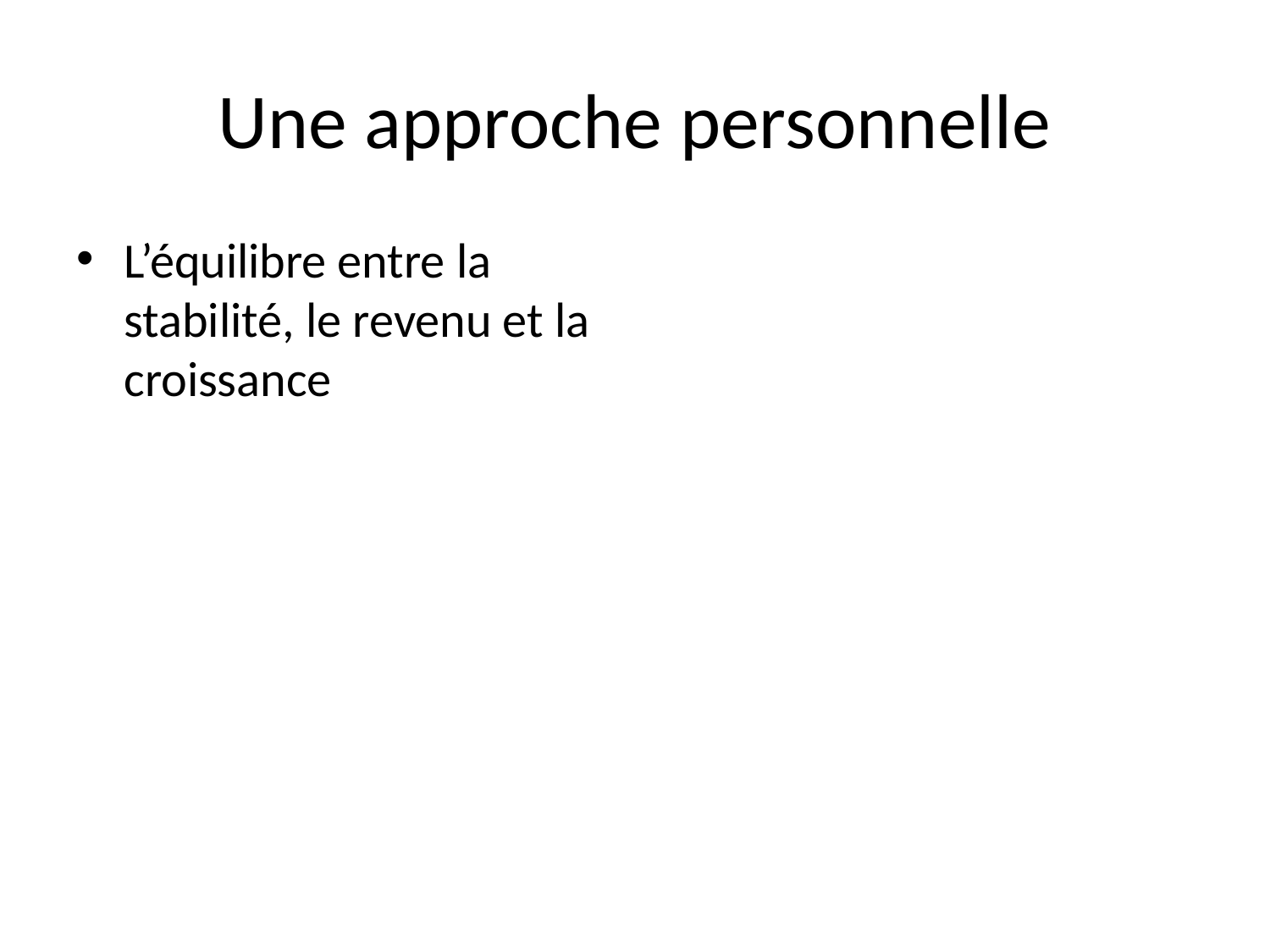

# Une approche personnelle
L’équilibre entre la stabilité, le revenu et la croissance